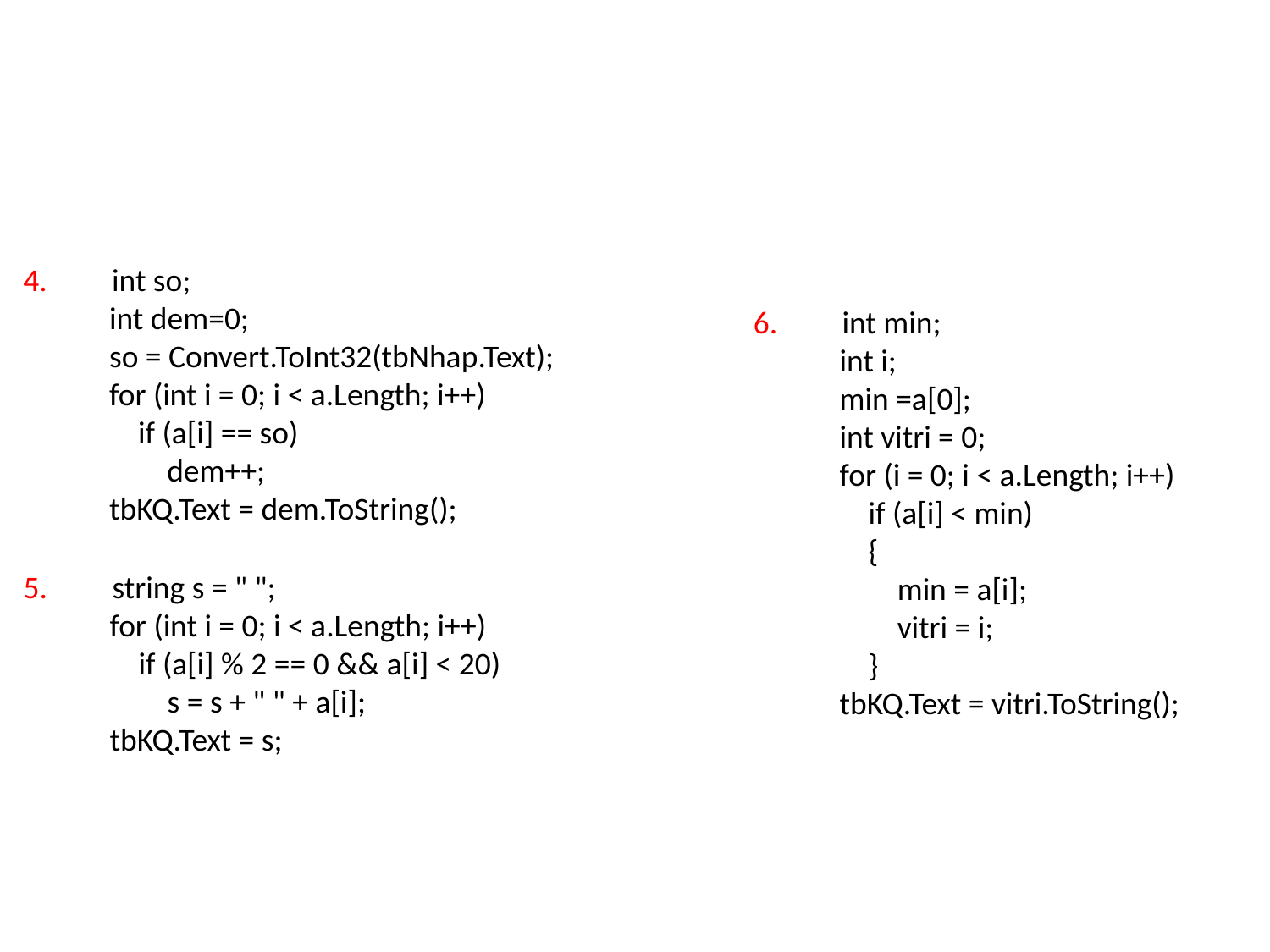

#
4.         int so;
            int dem=0;
            so = Convert.ToInt32(tbNhap.Text);
            for (int i = 0; i < a.Length; i++)
                if (a[i] == so)
                    dem++;
            tbKQ.Text = dem.ToString();
6.         int min;
            int i;
            min =a[0];
            int vitri = 0;
            for (i = 0; i < a.Length; i++)
                if (a[i] < min)
                {
                    min = a[i];
                    vitri = i;
                }
            tbKQ.Text = vitri.ToString();
5.         string s = " ";
            for (int i = 0; i < a.Length; i++)
                if (a[i] % 2 == 0 && a[i] < 20)
                    s = s + " " + a[i];
            tbKQ.Text = s;